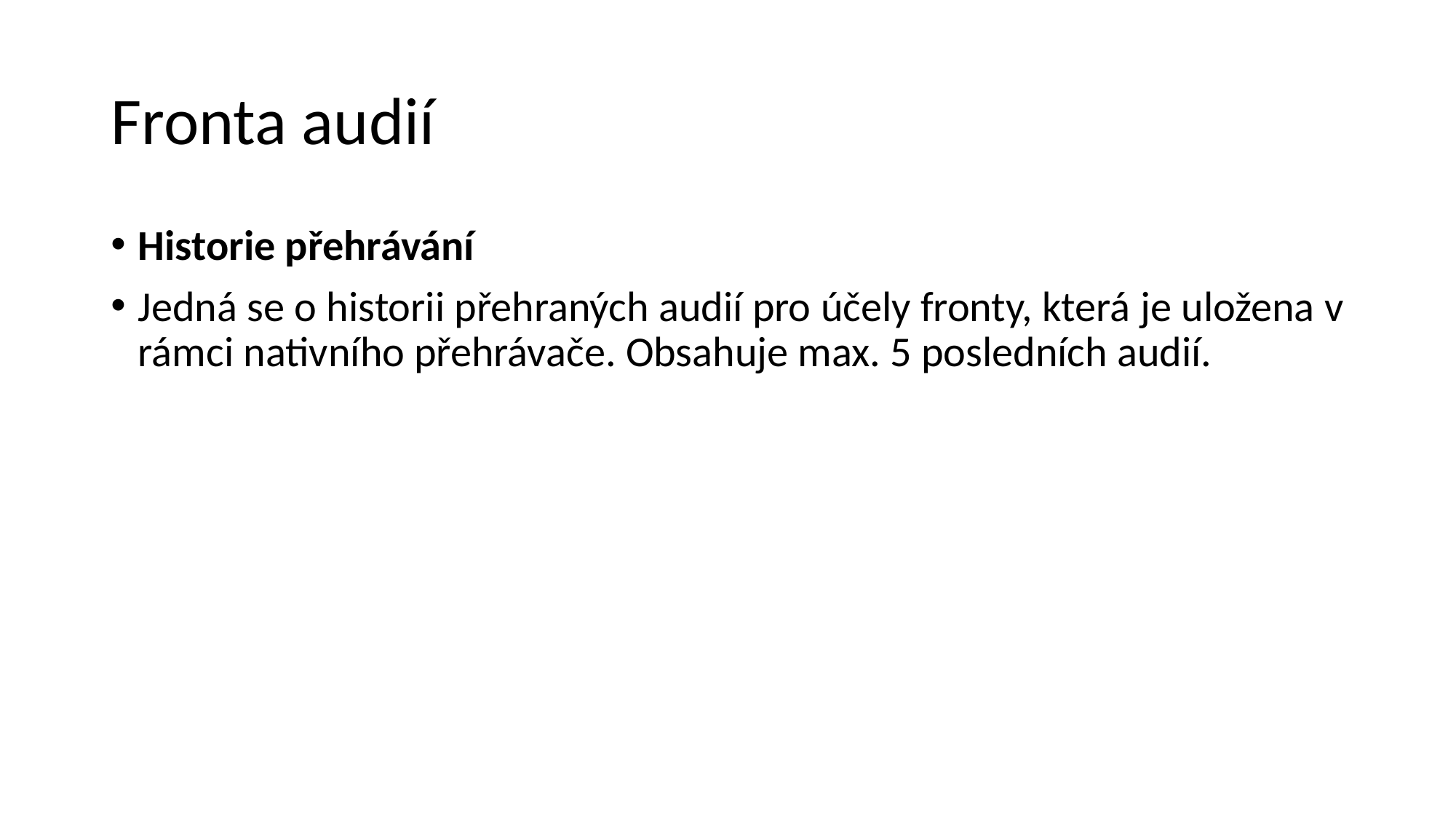

# Fronta audií
Historie přehrávání
Jedná se o historii přehraných audií pro účely fronty, která je uložena v rámci nativního přehrávače. Obsahuje max. 5 posledních audií.